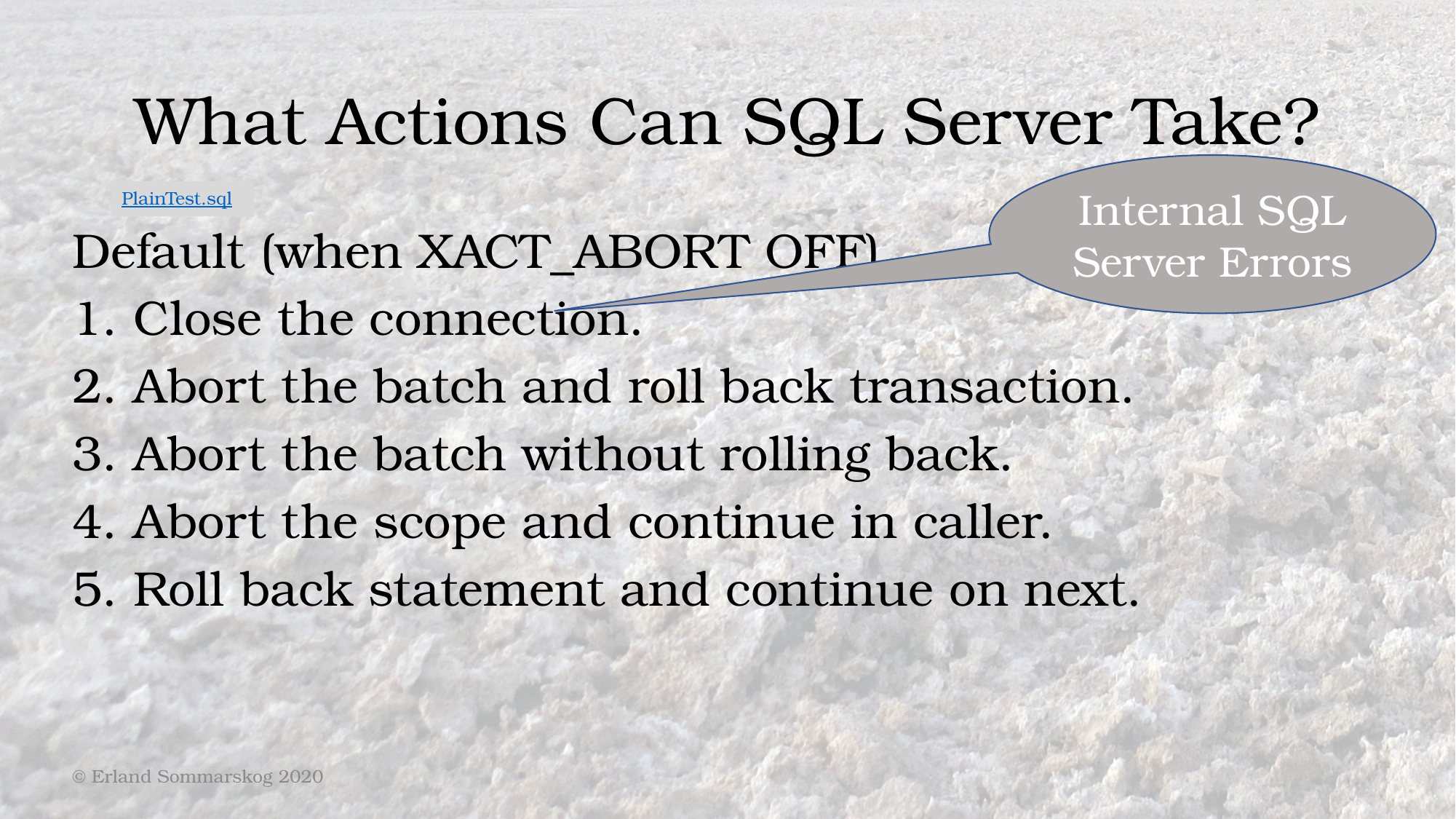

# What Actions Can SQL Server Take?
Internal SQL Server Errors
PlainTest.sql
Default (when XACT_ABORT OFF)
Close the connection.
Abort the batch and roll back transaction.
Abort the batch without rolling back.
Abort the scope and continue in caller.
Roll back statement and continue on next.

© Erland Sommarskog 2020